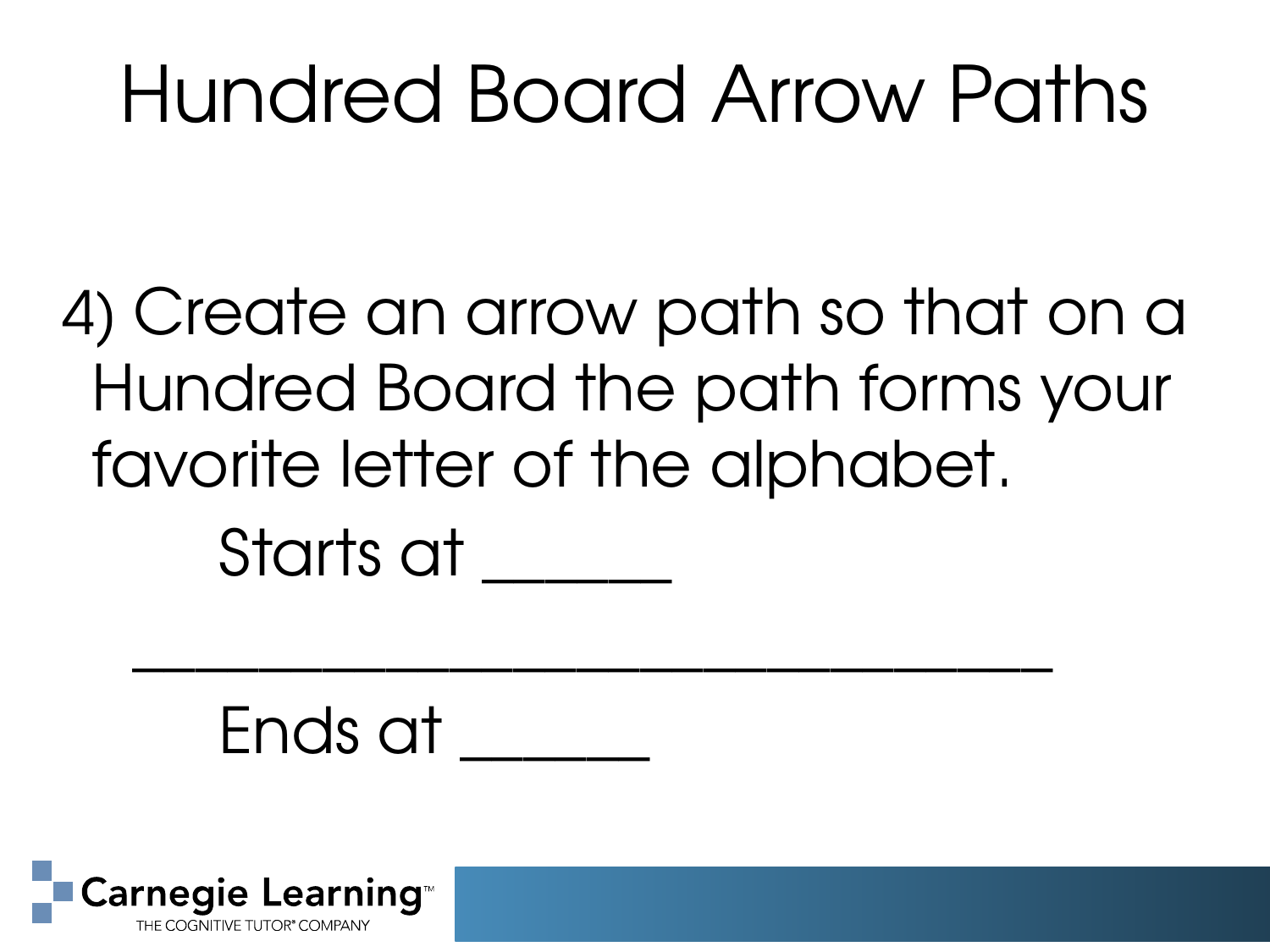

# Hundred Board Arrow Paths
 4) Create an arrow path so that on a Hundred Board the path forms your favorite letter of the alphabet.
    	Starts at ______
     _____________________________
		Ends at ______